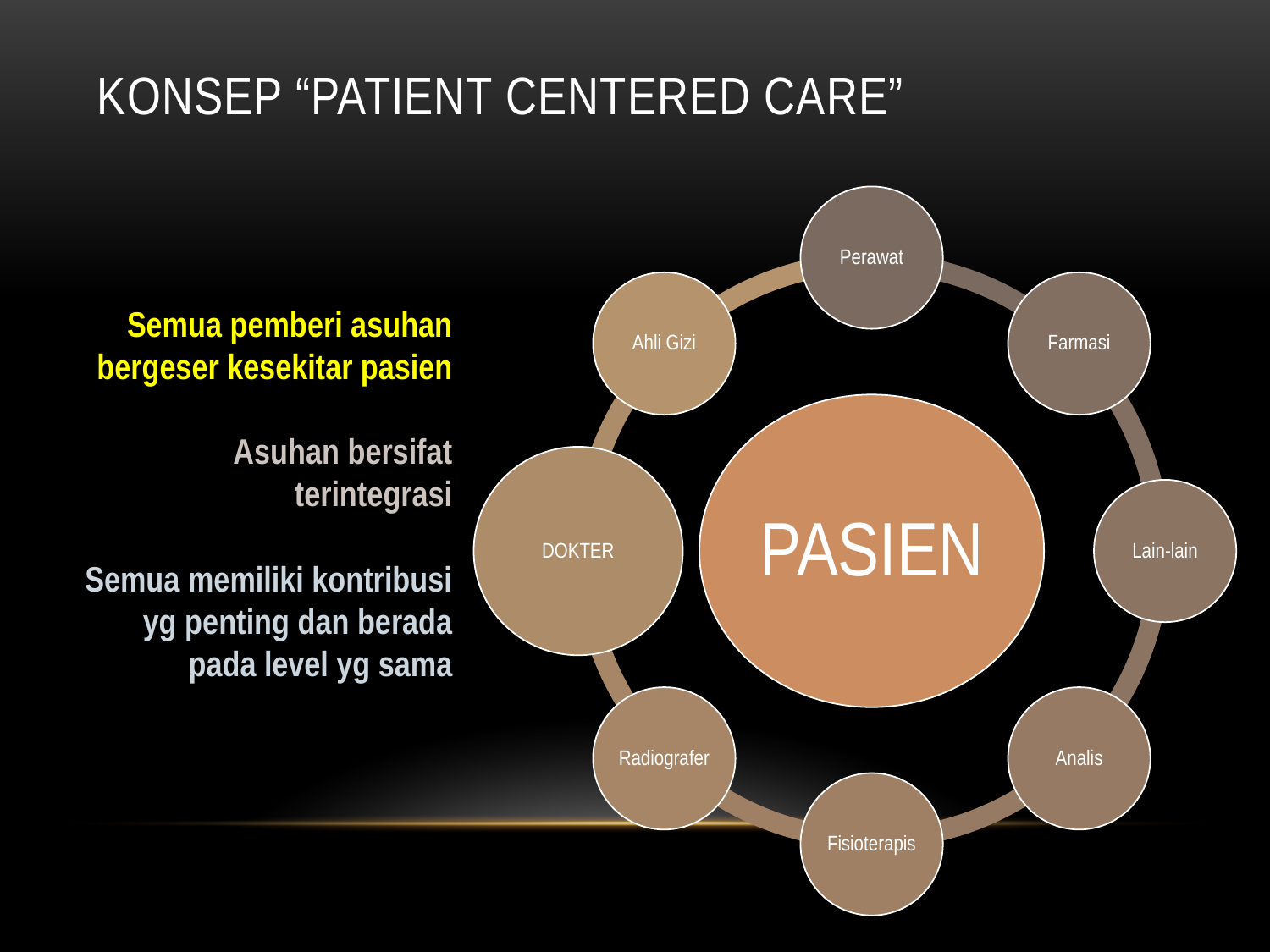

# Konsep “Patient Centered Care”
PASIEN
Perawat
Farmasi
Lain-lain
Analis
Fisioterapis
Radiografer
DOKTER
Ahli Gizi
Semua pemberi asuhan bergeser kesekitar pasien

Asuhan bersifat terintegrasi

Semua memiliki kontribusi yg penting dan berada pada level yg sama